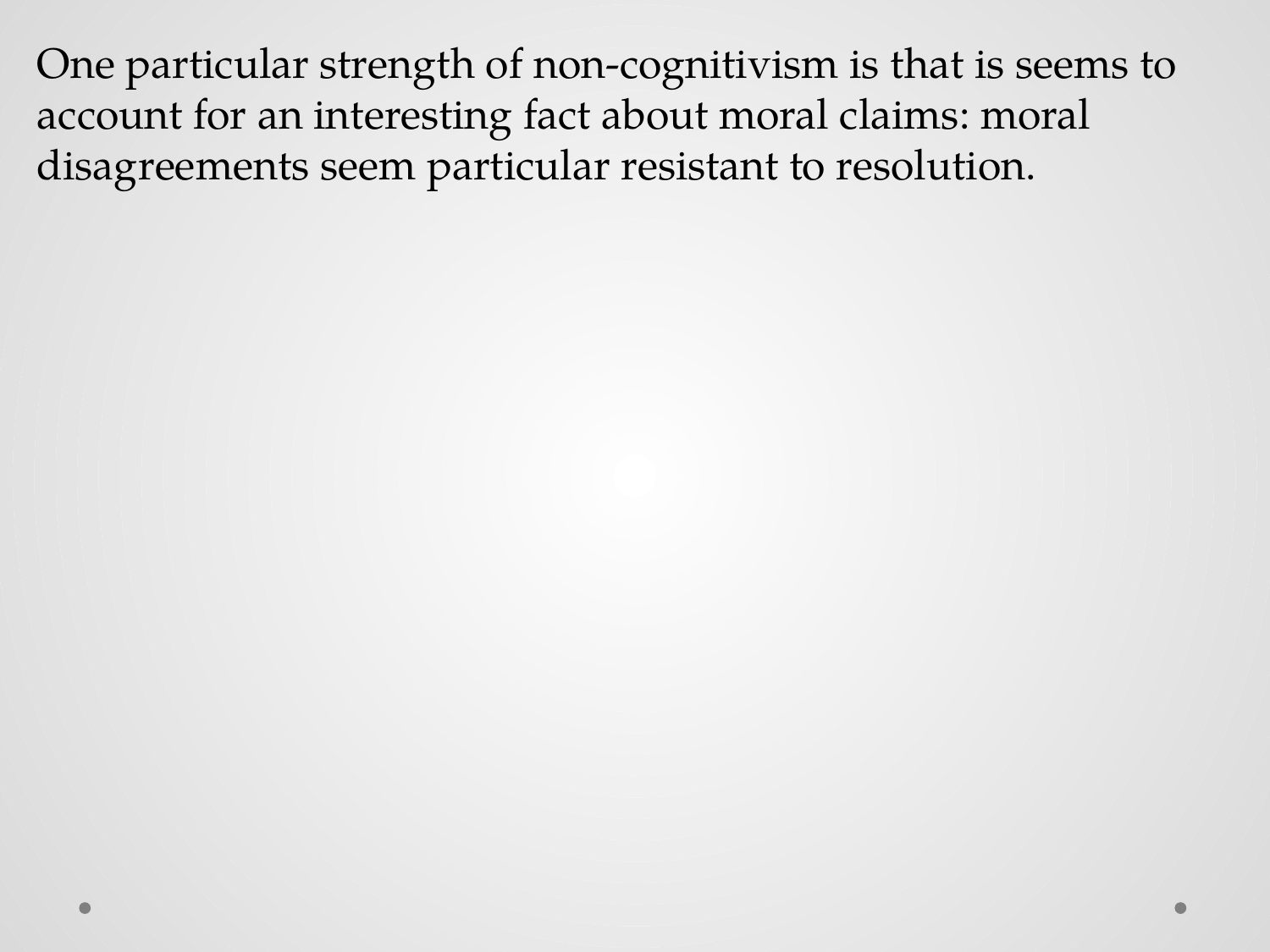

One particular strength of non-cognitivism is that is seems to account for an interesting fact about moral claims: moral disagreements seem particular resistant to resolution.